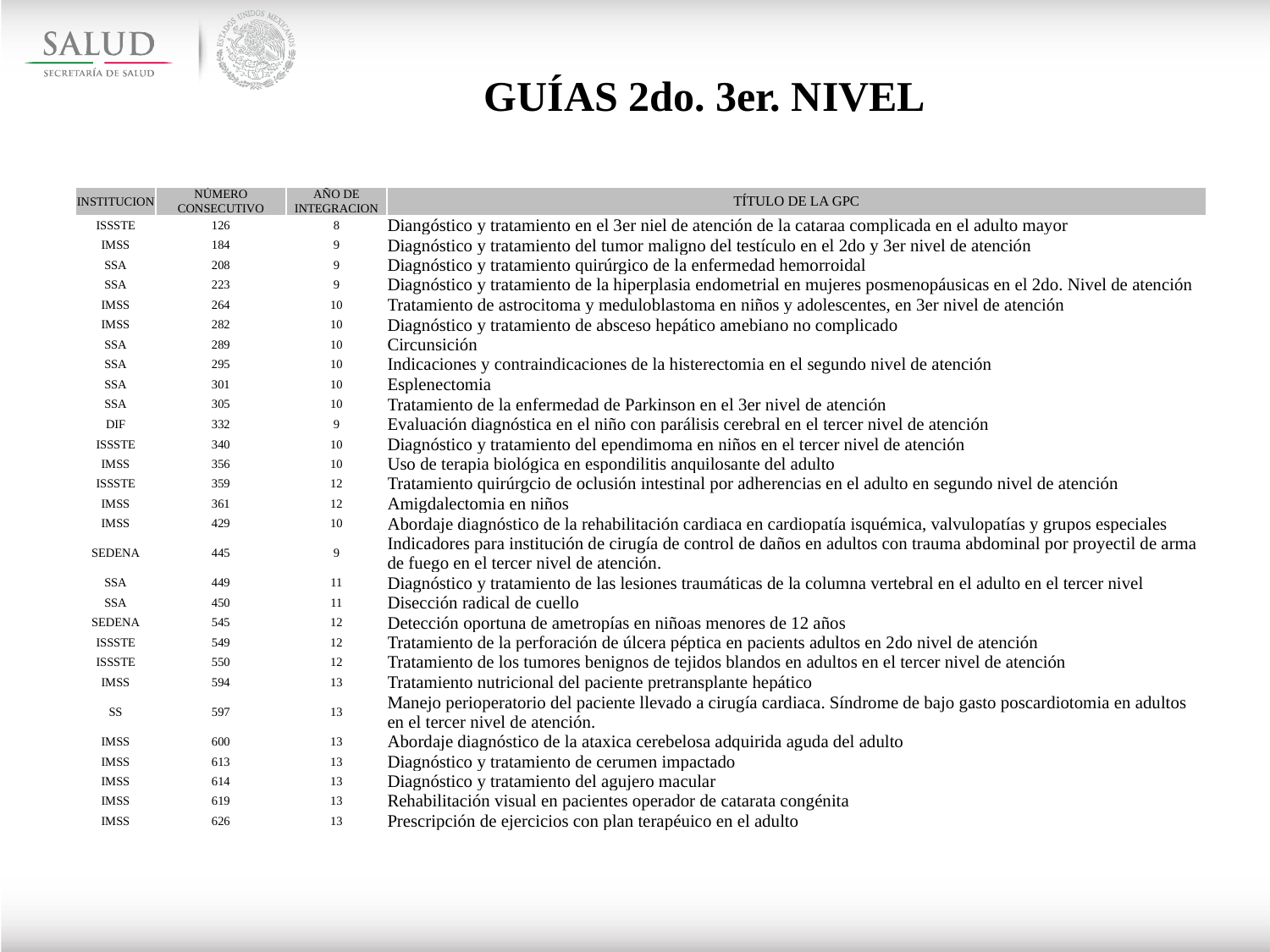

GUÍAS 2do. 3er. NIVEL
| INSTITUCION | NÚMERO CONSECUTIVO | AÑO DE INTEGRACION | TÍTULO DE LA GPC |
| --- | --- | --- | --- |
| ISSSTE | 126 | 8 | Diangóstico y tratamiento en el 3er niel de atención de la cataraa complicada en el adulto mayor |
| IMSS | 184 | 9 | Diagnóstico y tratamiento del tumor maligno del testículo en el 2do y 3er nivel de atención |
| SSA | 208 | 9 | Diagnóstico y tratamiento quirúrgico de la enfermedad hemorroidal |
| SSA | 223 | 9 | Diagnóstico y tratamiento de la hiperplasia endometrial en mujeres posmenopáusicas en el 2do. Nivel de atención |
| IMSS | 264 | 10 | Tratamiento de astrocitoma y meduloblastoma en niños y adolescentes, en 3er nivel de atención |
| IMSS | 282 | 10 | Diagnóstico y tratamiento de absceso hepático amebiano no complicado |
| SSA | 289 | 10 | Circunsición |
| SSA | 295 | 10 | Indicaciones y contraindicaciones de la histerectomia en el segundo nivel de atención |
| SSA | 301 | 10 | Esplenectomia |
| SSA | 305 | 10 | Tratamiento de la enfermedad de Parkinson en el 3er nivel de atención |
| DIF | 332 | 9 | Evaluación diagnóstica en el niño con parálisis cerebral en el tercer nivel de atención |
| ISSSTE | 340 | 10 | Diagnóstico y tratamiento del ependimoma en niños en el tercer nivel de atención |
| IMSS | 356 | 10 | Uso de terapia biológica en espondilitis anquilosante del adulto |
| ISSSTE | 359 | 12 | Tratamiento quirúrgcio de oclusión intestinal por adherencias en el adulto en segundo nivel de atención |
| IMSS | 361 | 12 | Amigdalectomia en niños |
| IMSS | 429 | 10 | Abordaje diagnóstico de la rehabilitación cardiaca en cardiopatía isquémica, valvulopatías y grupos especiales |
| SEDENA | 445 | 9 | Indicadores para institución de cirugía de control de daños en adultos con trauma abdominal por proyectil de arma de fuego en el tercer nivel de atención. |
| SSA | 449 | 11 | Diagnóstico y tratamiento de las lesiones traumáticas de la columna vertebral en el adulto en el tercer nivel |
| SSA | 450 | 11 | Disección radical de cuello |
| SEDENA | 545 | 12 | Detección oportuna de ametropías en niñoas menores de 12 años |
| ISSSTE | 549 | 12 | Tratamiento de la perforación de úlcera péptica en pacients adultos en 2do nivel de atención |
| ISSSTE | 550 | 12 | Tratamiento de los tumores benignos de tejidos blandos en adultos en el tercer nivel de atención |
| IMSS | 594 | 13 | Tratamiento nutricional del paciente pretransplante hepático |
| SS | 597 | 13 | Manejo perioperatorio del paciente llevado a cirugía cardiaca. Síndrome de bajo gasto poscardiotomia en adultos en el tercer nivel de atención. |
| IMSS | 600 | 13 | Abordaje diagnóstico de la ataxica cerebelosa adquirida aguda del adulto |
| IMSS | 613 | 13 | Diagnóstico y tratamiento de cerumen impactado |
| IMSS | 614 | 13 | Diagnóstico y tratamiento del agujero macular |
| IMSS | 619 | 13 | Rehabilitación visual en pacientes operador de catarata congénita |
| IMSS | 626 | 13 | Prescripción de ejercicios con plan terapéuico en el adulto |